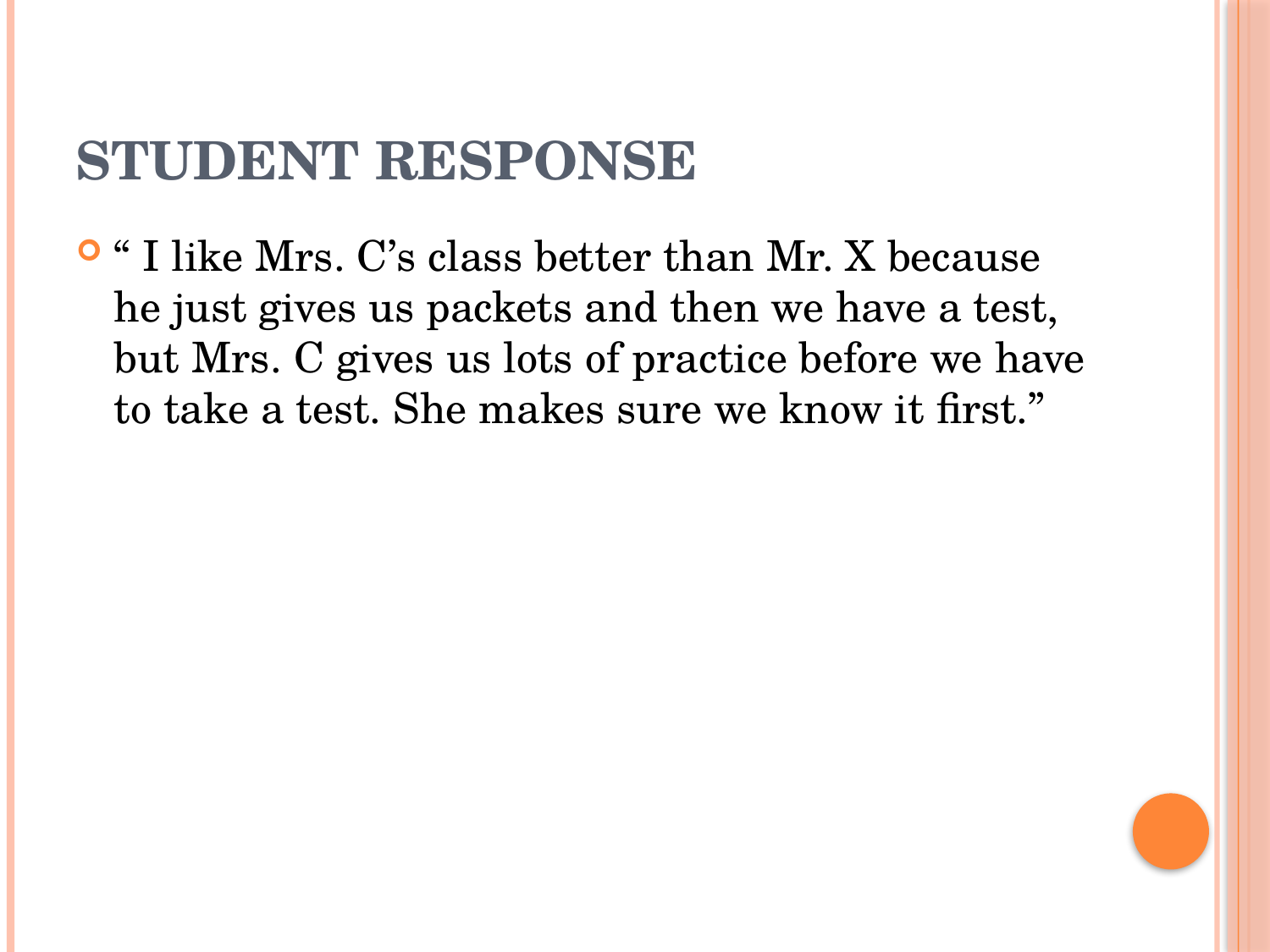

# Student response
“ I like Mrs. C’s class better than Mr. X because he just gives us packets and then we have a test, but Mrs. C gives us lots of practice before we have to take a test. She makes sure we know it first.”